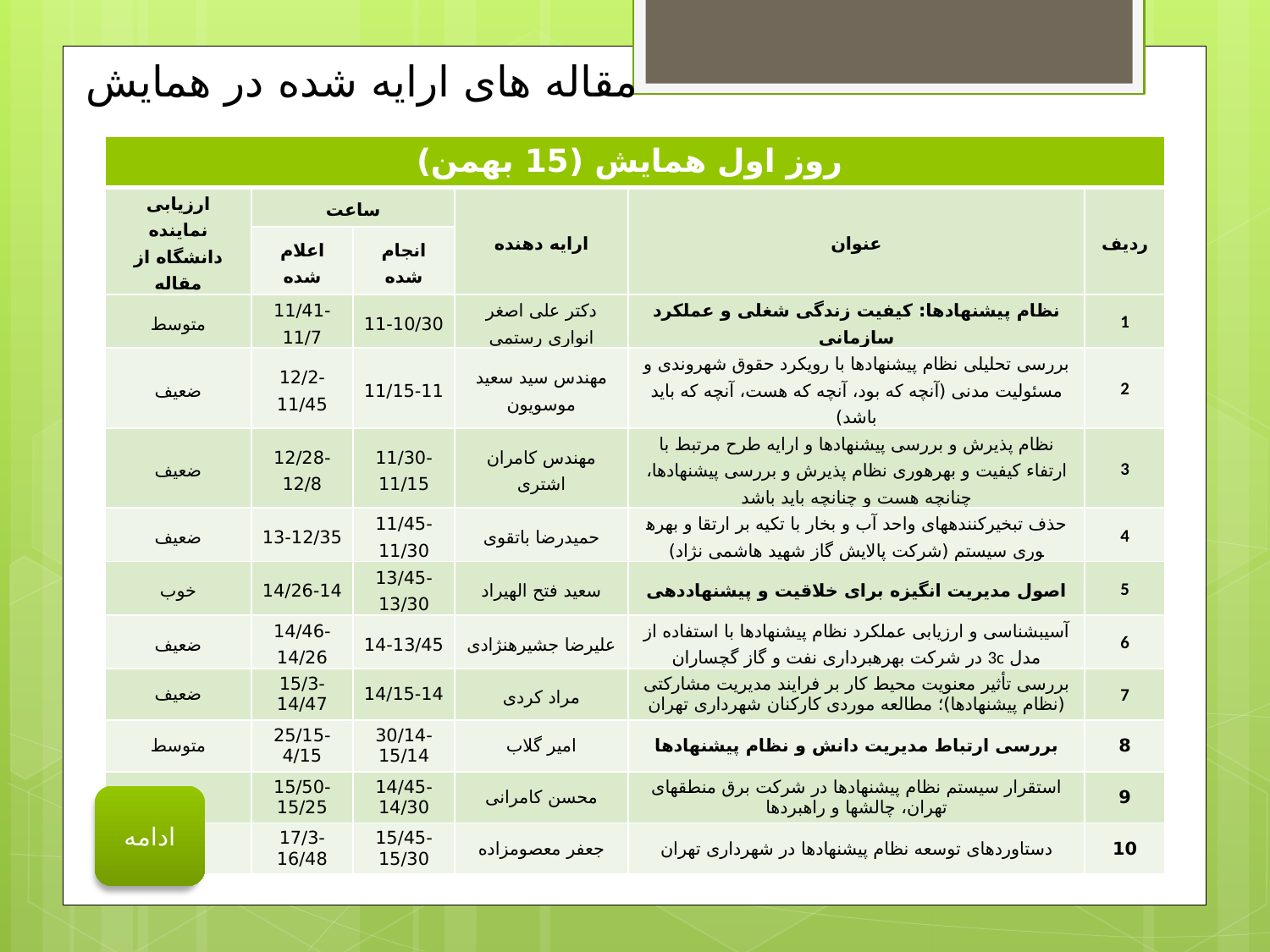

# مقاله های ارایه شده در همایش
| روز اول همایش (15 بهمن) |  |  |  |  |  |
| --- | --- | --- | --- | --- | --- |
| ارزیابی نماینده دانشگاه از مقاله | ساعت |  | ارایه دهنده | عنوان | ردیف |
|  | اعلام شده | انجام شده |  |  |  |
| متوسط | 11/41-11/7 | 11-10/30 | دکتر علی اصغر انواری رستمی | نظام پیشنهادها: کیفیت زندگی شغلی و عملکرد سازمانی | 1 |
| ضعیف | 12/2-11/45 | 11/15-11 | مهندس سید سعید موسویون | بررسی تحلیلی نظام پیشنهادها با رویکرد حقوق شهروندی و مسئولیت مدنی (آنچه که بود، آنچه که هست، آنچه که باید باشد) | 2 |
| ضعیف | 12/28-12/8 | 11/30-11/15 | مهندس کامران اشتری | نظام پذیرش و بررسی پیشنهادها و ارایه طرح مرتبط با ارتفاء کیفیت و بهره­وری نظام پذیرش و بررسی پیشنهادها، چنانچه هست و چنانچه باید باشد | 3 |
| ضعیف | 13-12/35 | 11/45-11/30 | حمیدرضا باتقوی | حذف تبخیرکننده­های واحد آب و بخار با تکیه بر ارتقا و بهره­وری سیستم (شرکت پالایش گاز شهید هاشمی نژاد) | 4 |
| خوب | 14/26-14 | 13/45-13/30 | سعید فتح الهی­راد | اصول مدیریت انگیزه برای خلاقیت و پیشنهاددهی | 5 |
| ضعیف | 14/46-14/26 | 14-13/45 | علیرضا جشیره­نژادی | آسیب­شناسی و ارزیابی عملکرد نظام پیشنهادها با استفاده از مدل 3c در شرکت بهره­برداری نفت و گاز گچساران | 6 |
| ضعیف | 15/3-14/47 | 14/15-14 | مراد کردی | بررسی تأثیر معنویت محیط کار بر فرایند مدیریت مشارکتی (نظام پیشنهادها)؛ مطالعه موردی کارکنان شهرداری تهران | 7 |
| متوسط | 25/15-4/15 | 30/14-15/14 | امیر گلاب | بررسی ارتباط مدیریت دانش و نظام پیشنهادها | 8 |
| ضعیف | 15/50-15/25 | 14/45-14/30 | محسن کامرانی | استقرار سیستم نظام پیشنهادها در شرکت برق منطقه­ای تهران، چالش­ها و راهبردها | 9 |
| ضعیف | 17/3-16/48 | 15/45-15/30 | جعفر معصوم­زاده | دستاوردهای توسعه نظام پیشنهادها در شهرداری تهران | 10 |
ادامه